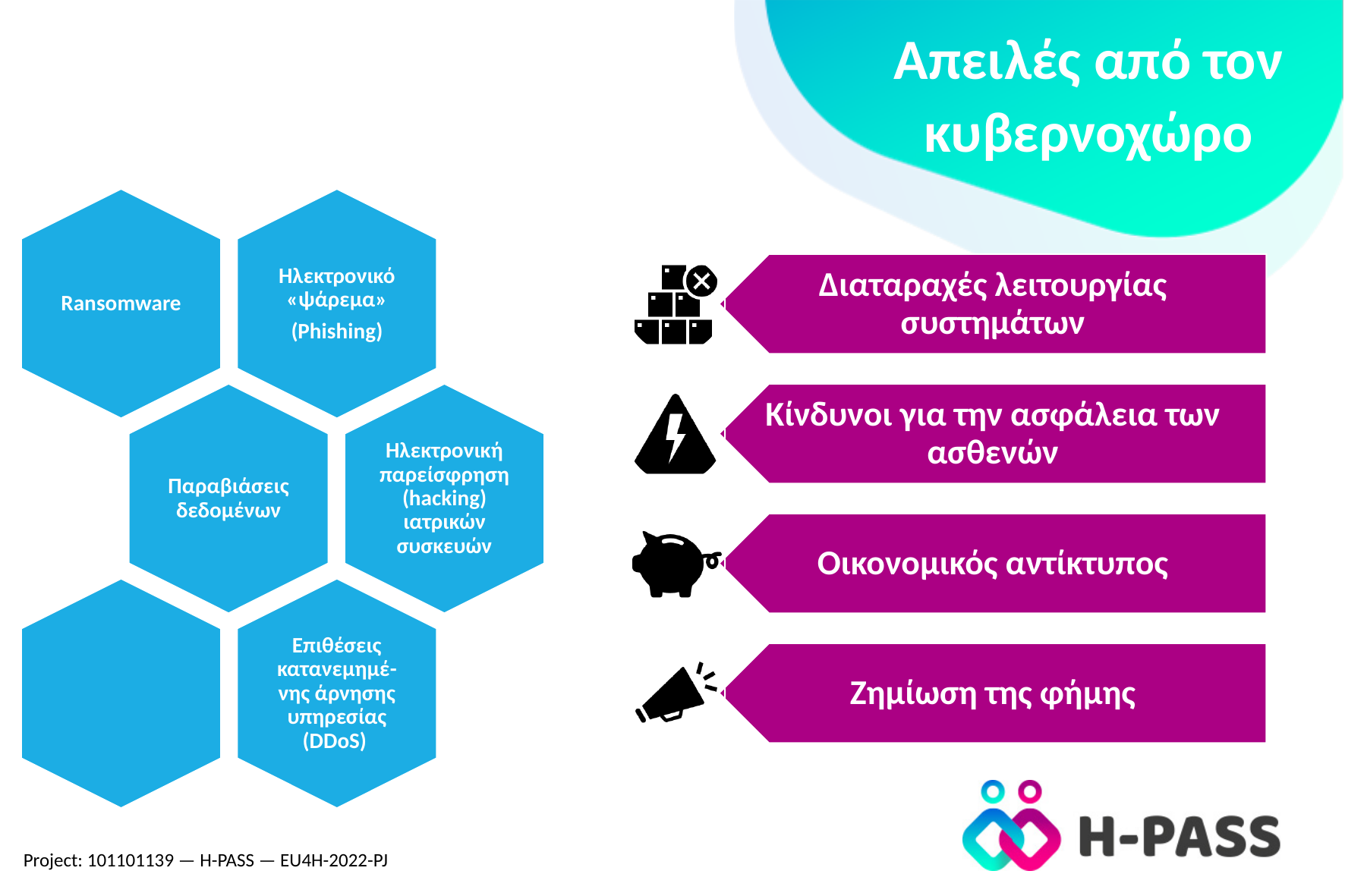

# Απειλές από τον κυβερνοχώρο
Ηλεκτρονικό «ψάρεμα»
(Phishing)
Ransomware
Παραβιάσεις δεδομένων
Ηλεκτρονική παρείσφρηση (hacking) ιατρικών συσκευών
Επιθέσεις κατανεμημέ-νης άρνησης υπηρεσίας (DDoS)

Διαταραχές λειτουργίας συστημάτων
Κίνδυνοι για την ασφάλεια των ασθενών
Οικονομικός αντίκτυπος
Ζημίωση της φήμης
Project: 101101139 — H-PASS — EU4H-2022-PJ